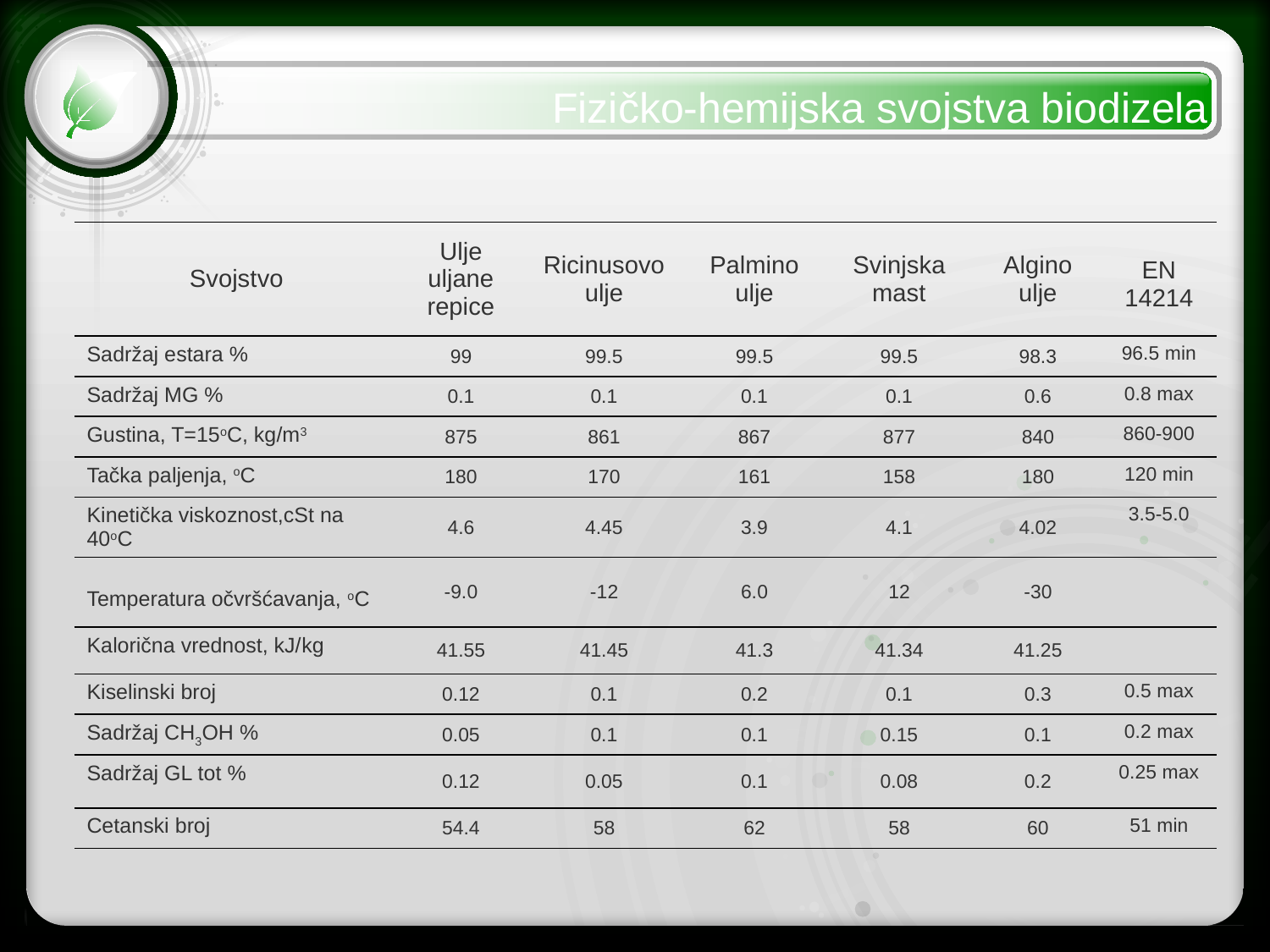

Fizičko-hemijska svojstva biodizela
| Svojstvo | Ulje uljane repice | Ricinusovo ulje | Palmino ulje | Svinjska mast | Algino ulje | EN 14214 |
| --- | --- | --- | --- | --- | --- | --- |
| Sadržaj estara % | 99 | 99.5 | 99.5 | 99.5 | 98.3 | 96.5 min |
| Sadržaj MG % | 0.1 | 0.1 | 0.1 | 0.1 | 0.6 | 0.8 max |
| Gustina, T=15oC, kg/m3 | 875 | 861 | 867 | 877 | 840 | 860-900 |
| Tačka paljenja, oC | 180 | 170 | 161 | 158 | 180 | 120 min |
| Kinetička viskoznost,cSt na 40oC | 4.6 | 4.45 | 3.9 | 4.1 | 4.02 | 3.5-5.0 |
| Temperatura očvršćavanja, oC | -9.0 | -12 | 6.0 | 12 | -30 |  |
| Kalorična vrednost, kJ/kg | 41.55 | 41.45 | 41.3 | 41.34 | 41.25 |  |
| Kiselinski broj | 0.12 | 0.1 | 0.2 | 0.1 | 0.3 | 0.5 max |
| Sadržaj CH3OH % | 0.05 | 0.1 | 0.1 | 0.15 | 0.1 | 0.2 max |
| Sadržaj GL tot % | 0.12 | 0.05 | 0.1 | 0.08 | 0.2 | 0.25 max |
| Cetanski broj | 54.4 | 58 | 62 | 58 | 60 | 51 min |